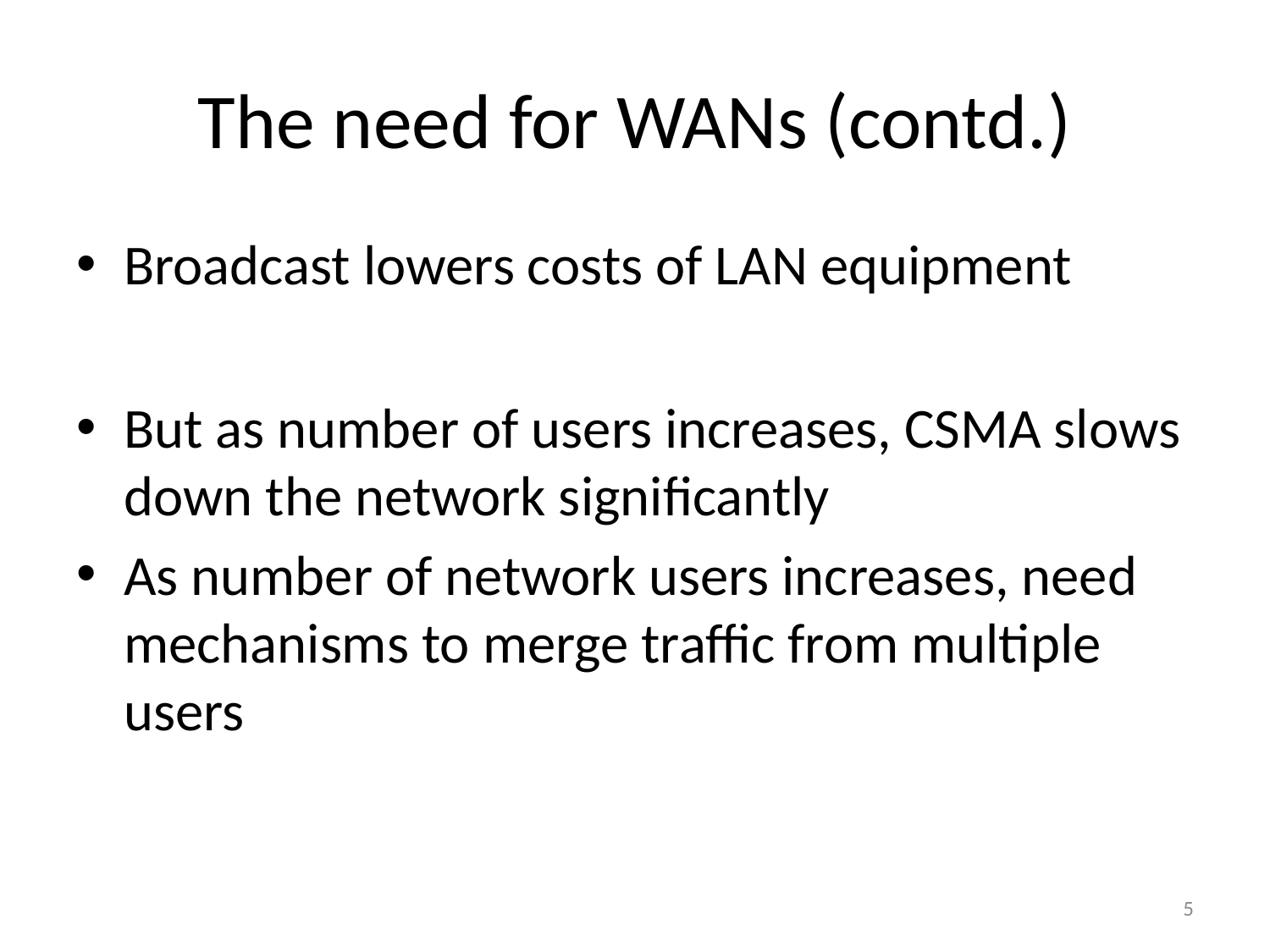

# The need for WANs (contd.)
Broadcast lowers costs of LAN equipment

But as number of users increases, CSMA slows down the network significantly
As number of network users increases, need mechanisms to merge traffic from multiple users

5